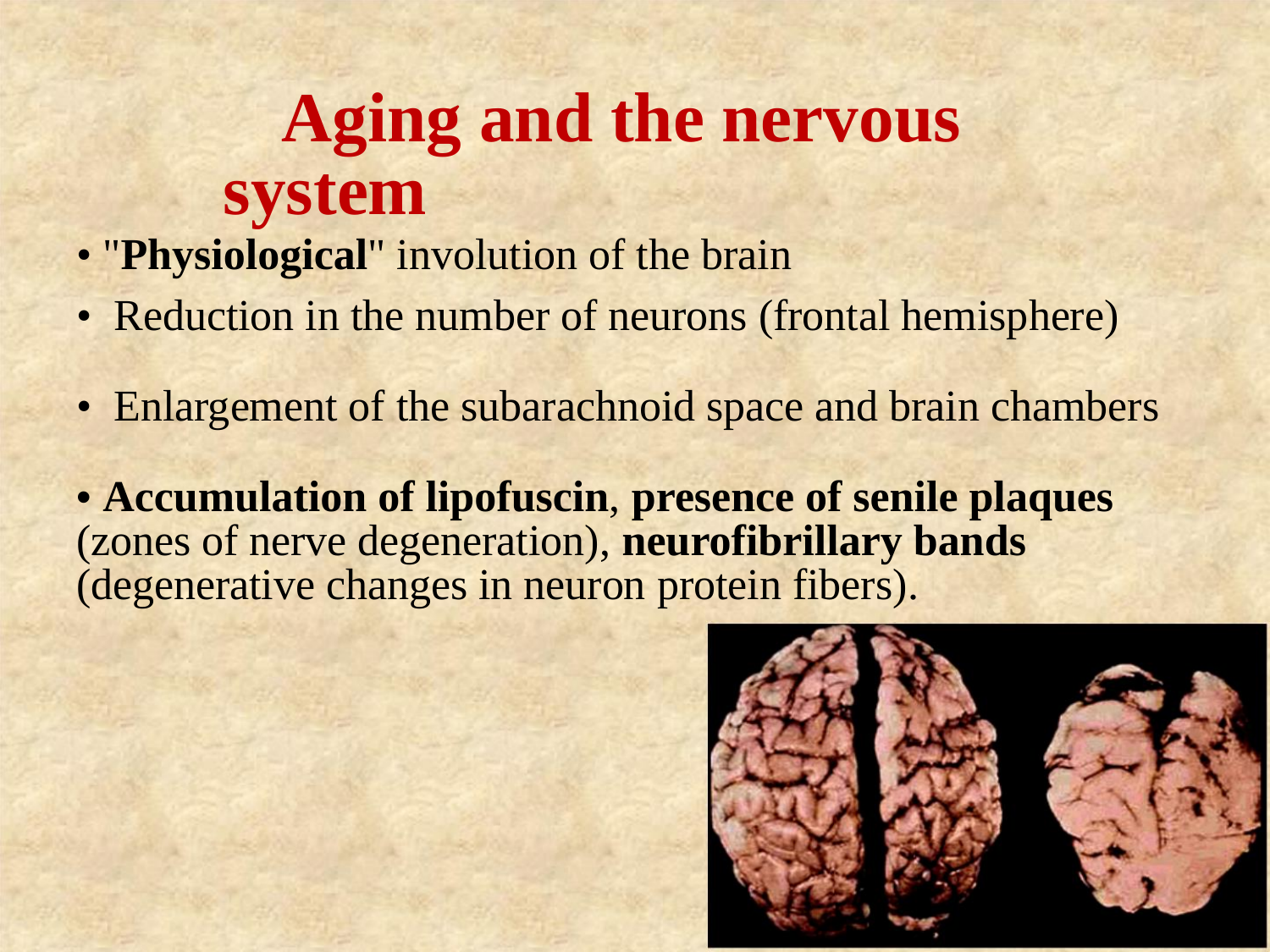

Aging and the nervous system
• "Physiological" involution of the brain
•  Reduction in the number of neurons (frontal hemisphere)
•  Enlargement of the subarachnoid space and brain chambers

• Accumulation of lipofuscin, presence of senile plaques
(zones of nerve degeneration), neurofibrillary bands
(degenerative changes in neuron protein fibers).